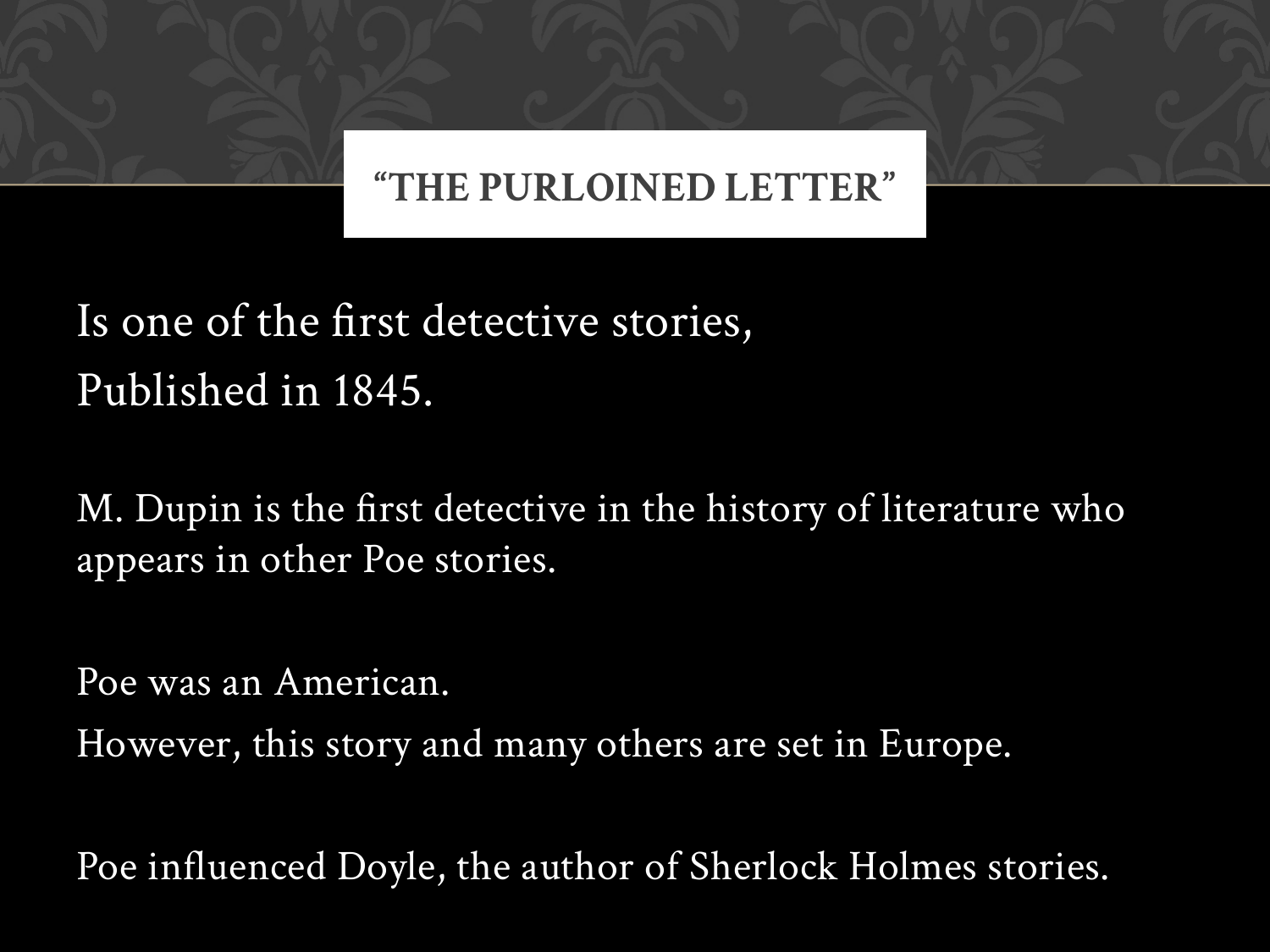

# “THE PURLOINED LETTER”
Is one of the first detective stories,
Published in 1845.

M. Dupin is the first detective in the history of literature who appears in other Poe stories.

Poe was an American.
However, this story and many others are set in Europe.

Poe influenced Doyle, the author of Sherlock Holmes stories.